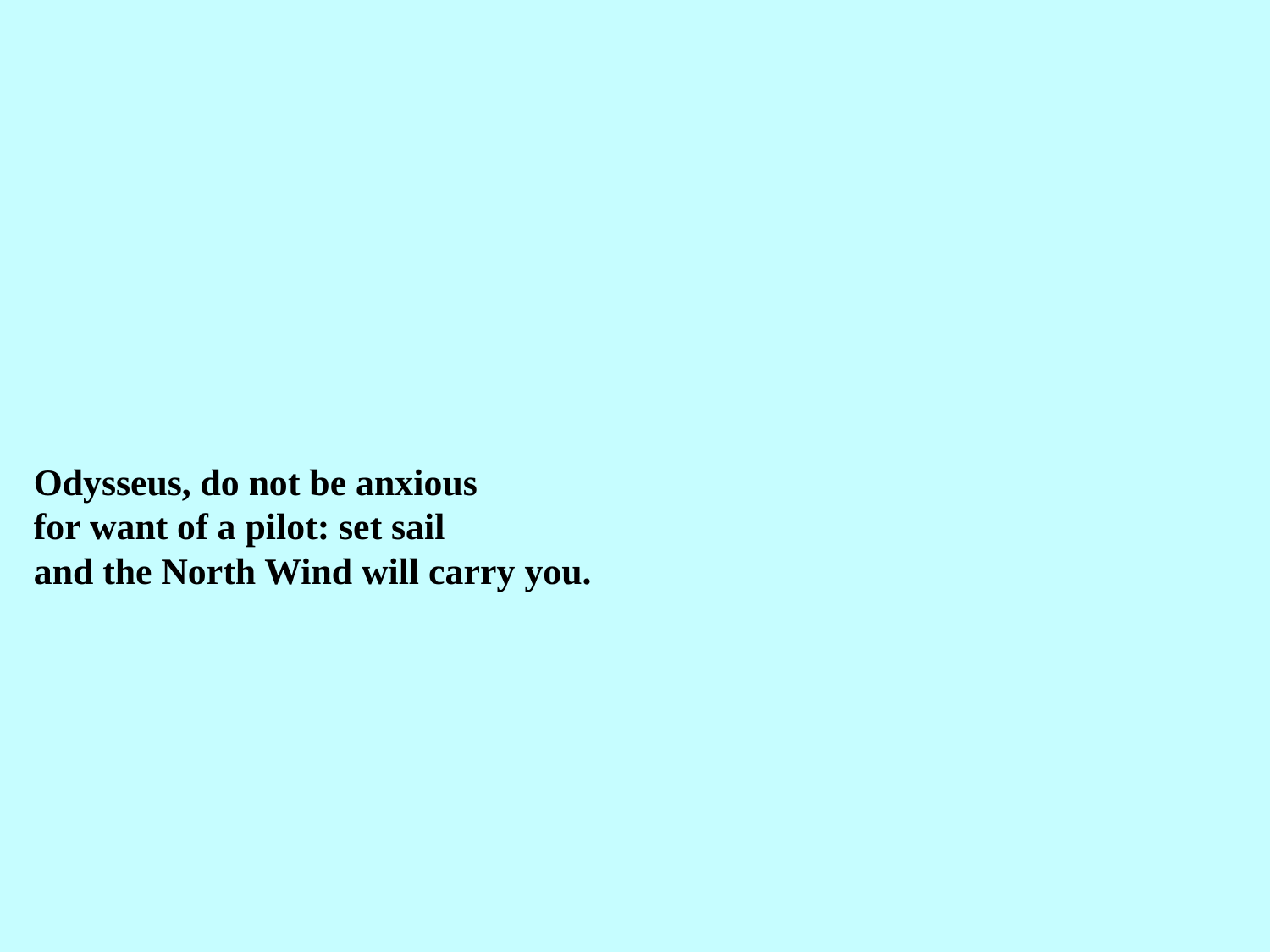

# Odysseus, do not be anxious for want of a pilot: set sail and the North Wind will carry you.